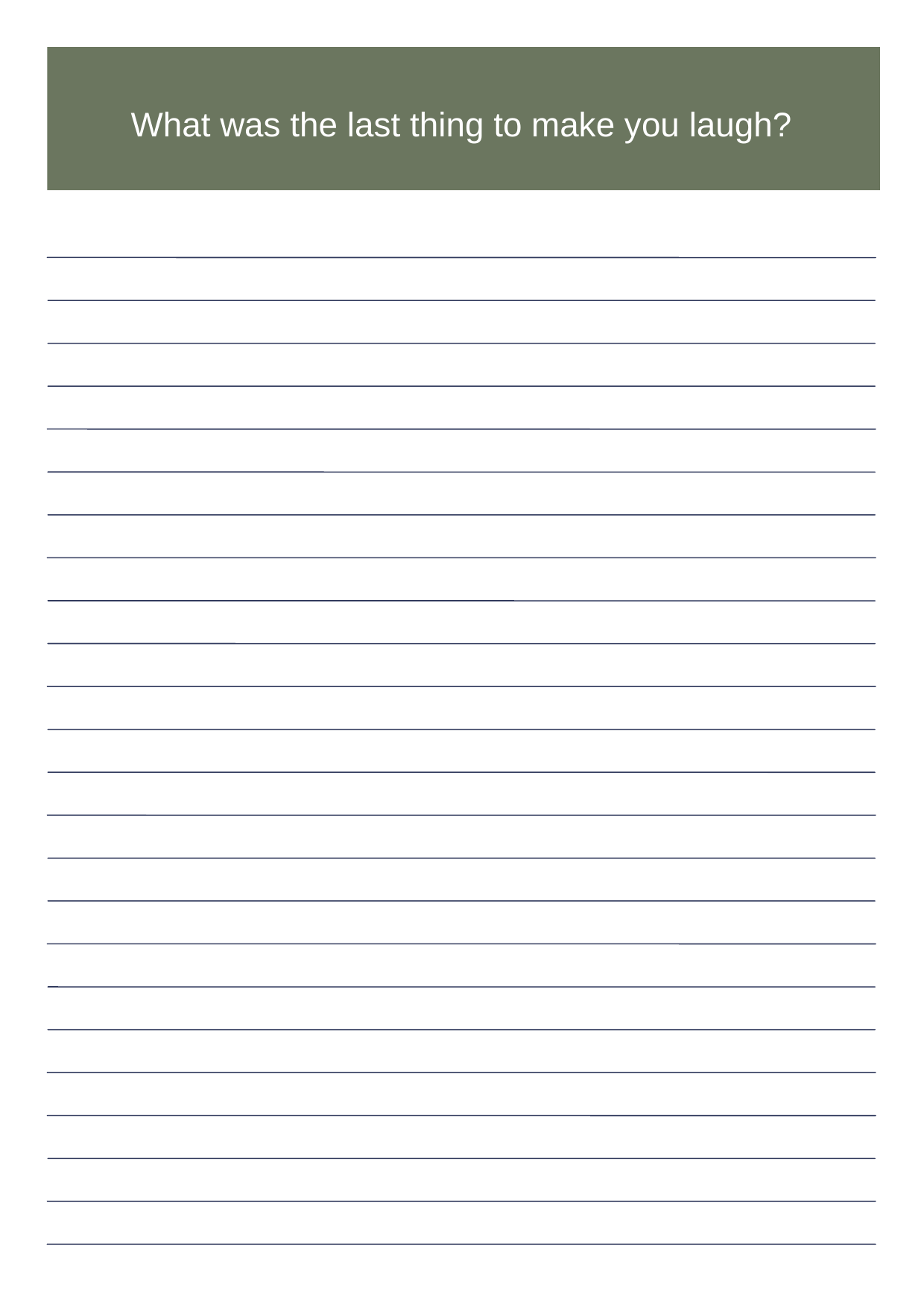

What was the last thing to make you laugh?